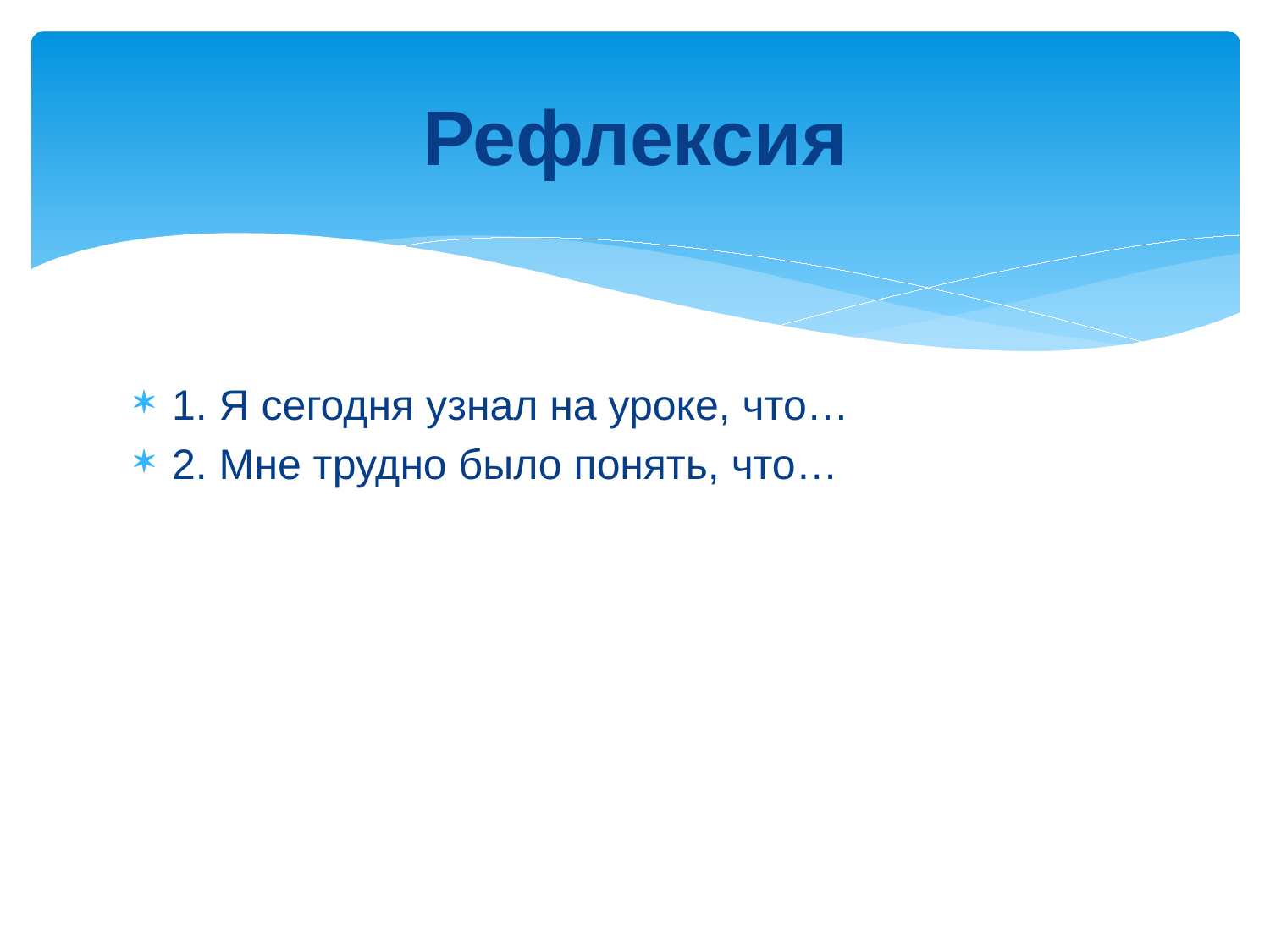

# Рефлексия
1. Я сегодня узнал на уроке, что…
2. Мне трудно было понять, что…